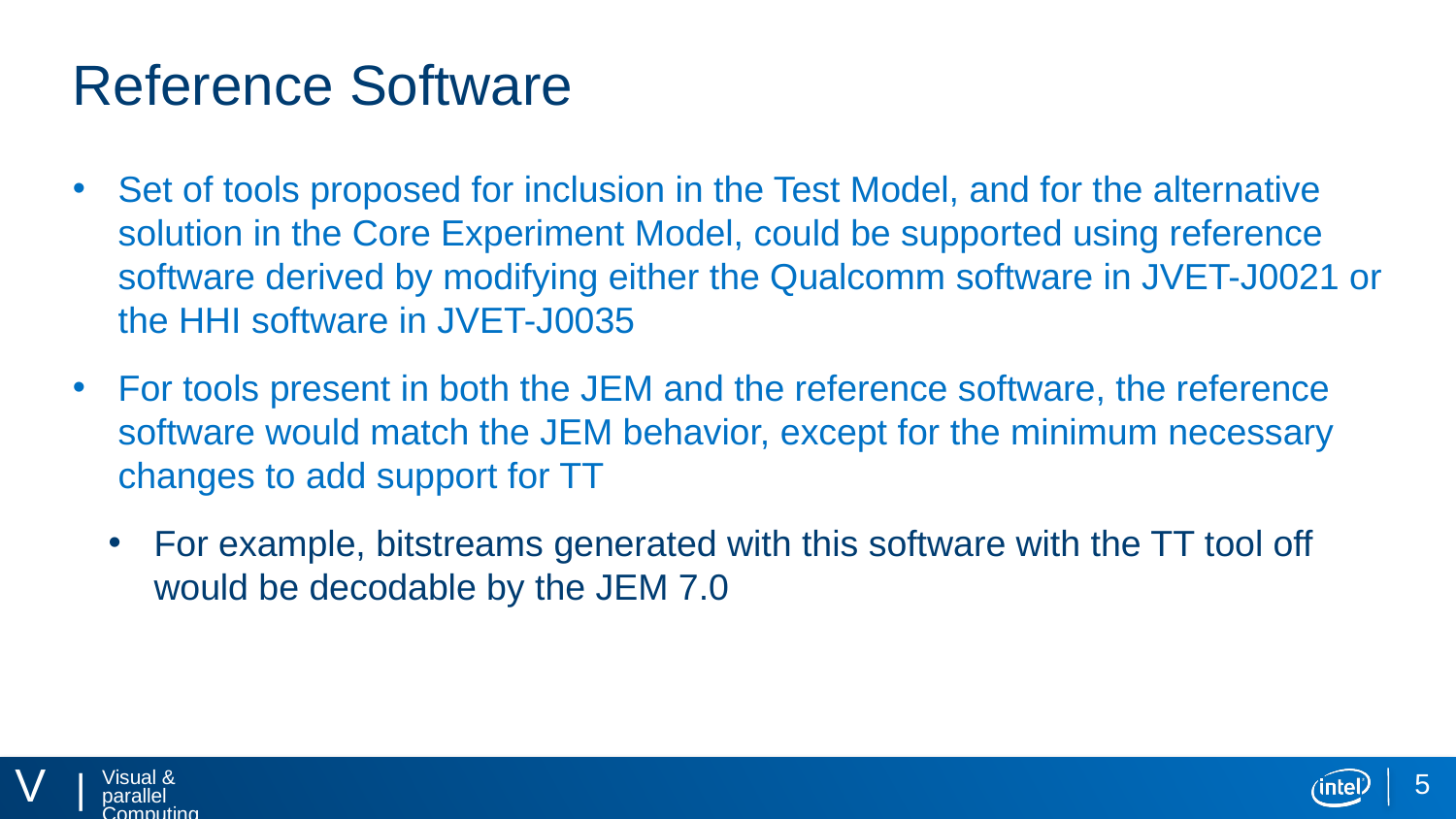

# Reference Software
Set of tools proposed for inclusion in the Test Model, and for the alternative solution in the Core Experiment Model, could be supported using reference software derived by modifying either the Qualcomm software in JVET-J0021 or the HHI software in JVET-J0035
For tools present in both the JEM and the reference software, the reference software would match the JEM behavior, except for the minimum necessary changes to add support for TT
For example, bitstreams generated with this software with the TT tool off would be decodable by the JEM 7.0
5